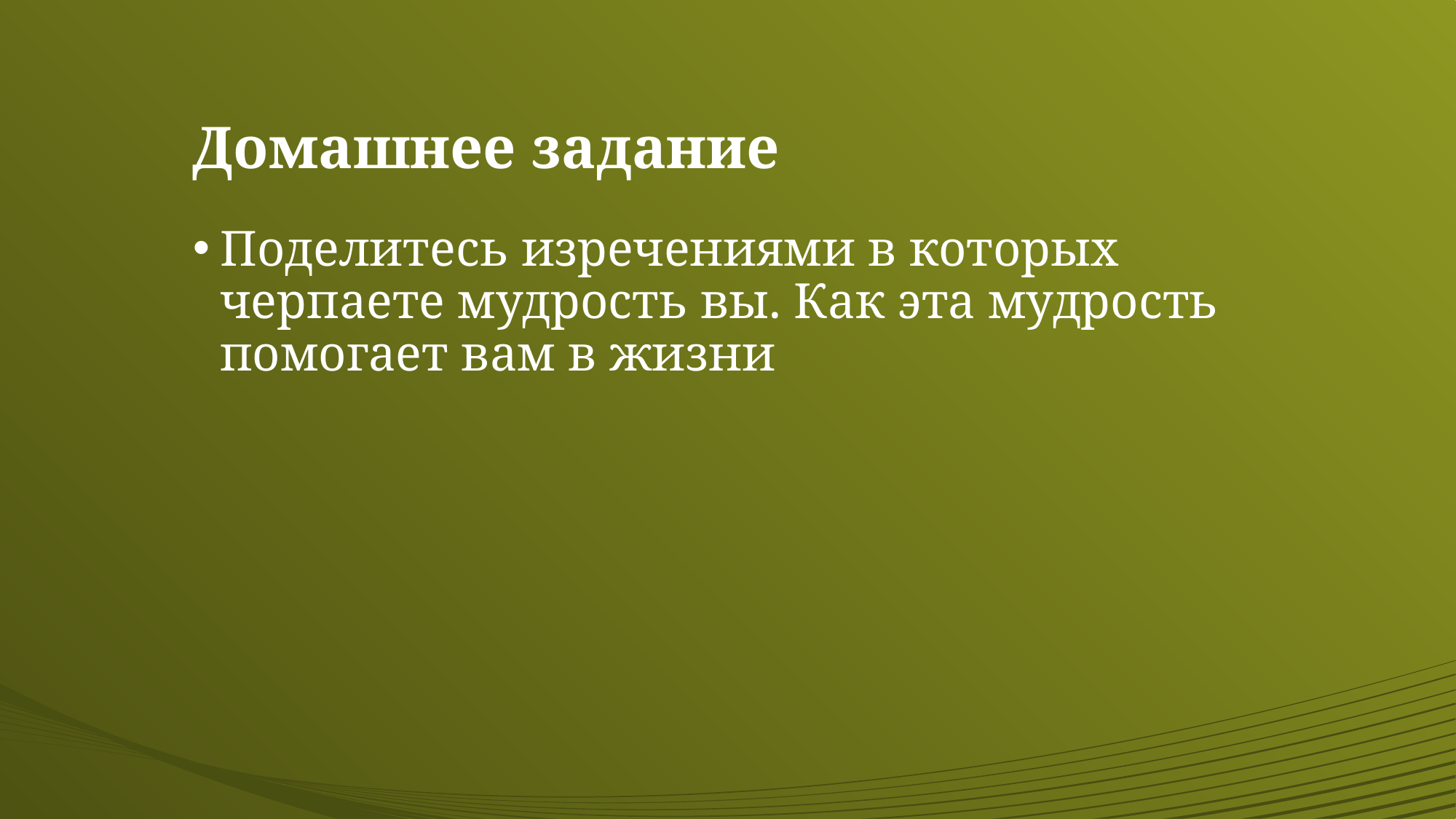

# Домашнее задание
Поделитесь изречениями в которых черпаете мудрость вы. Как эта мудрость помогает вам в жизни